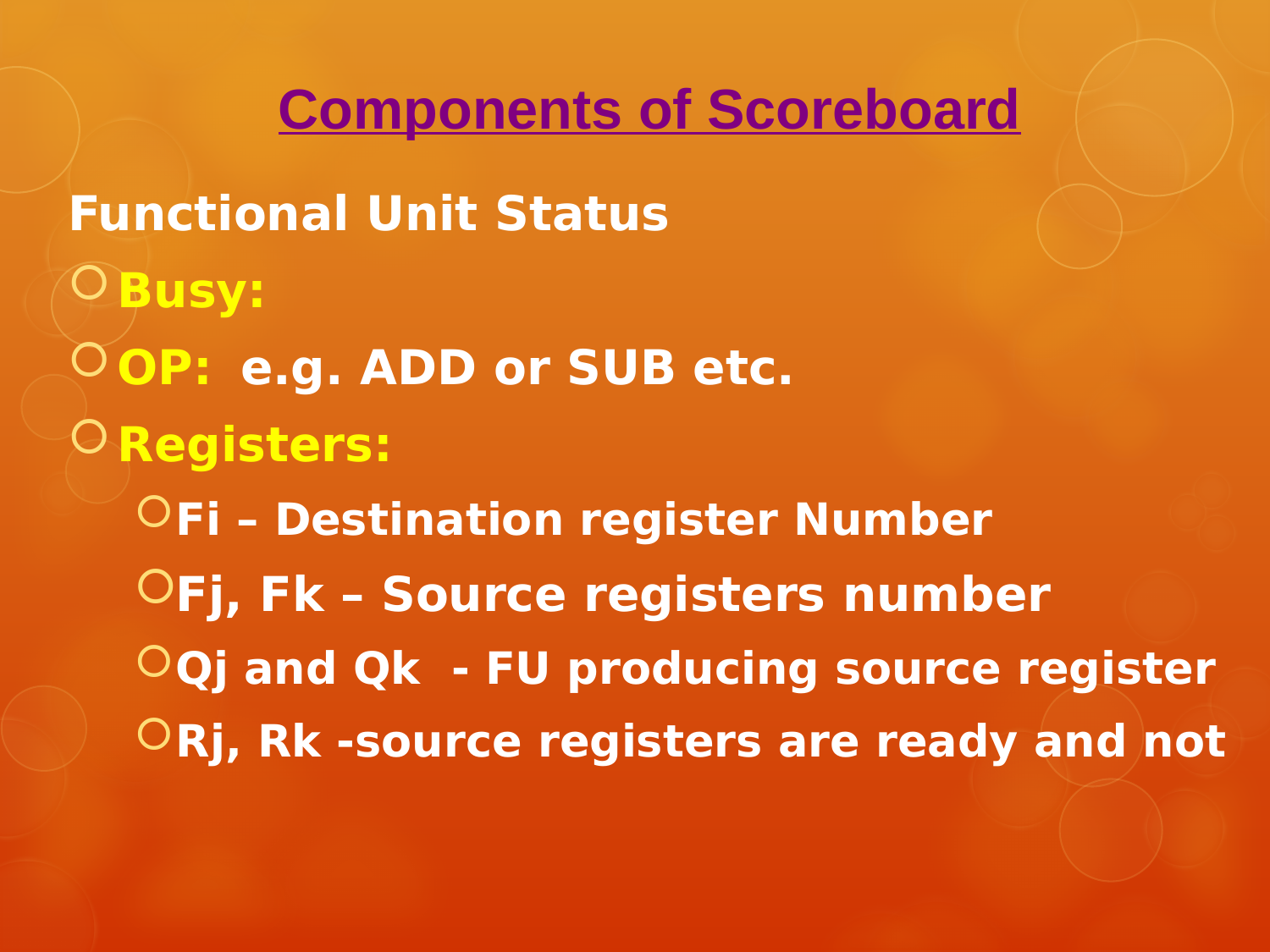

Components of Scoreboard
Functional Unit Status
Busy:
OP:	e.g. ADD or SUB etc.
Registers:
Fi – Destination register Number
Fj, Fk – Source registers number
Qj and Qk  - FU producing source register
Rj, Rk -source registers are ready and not